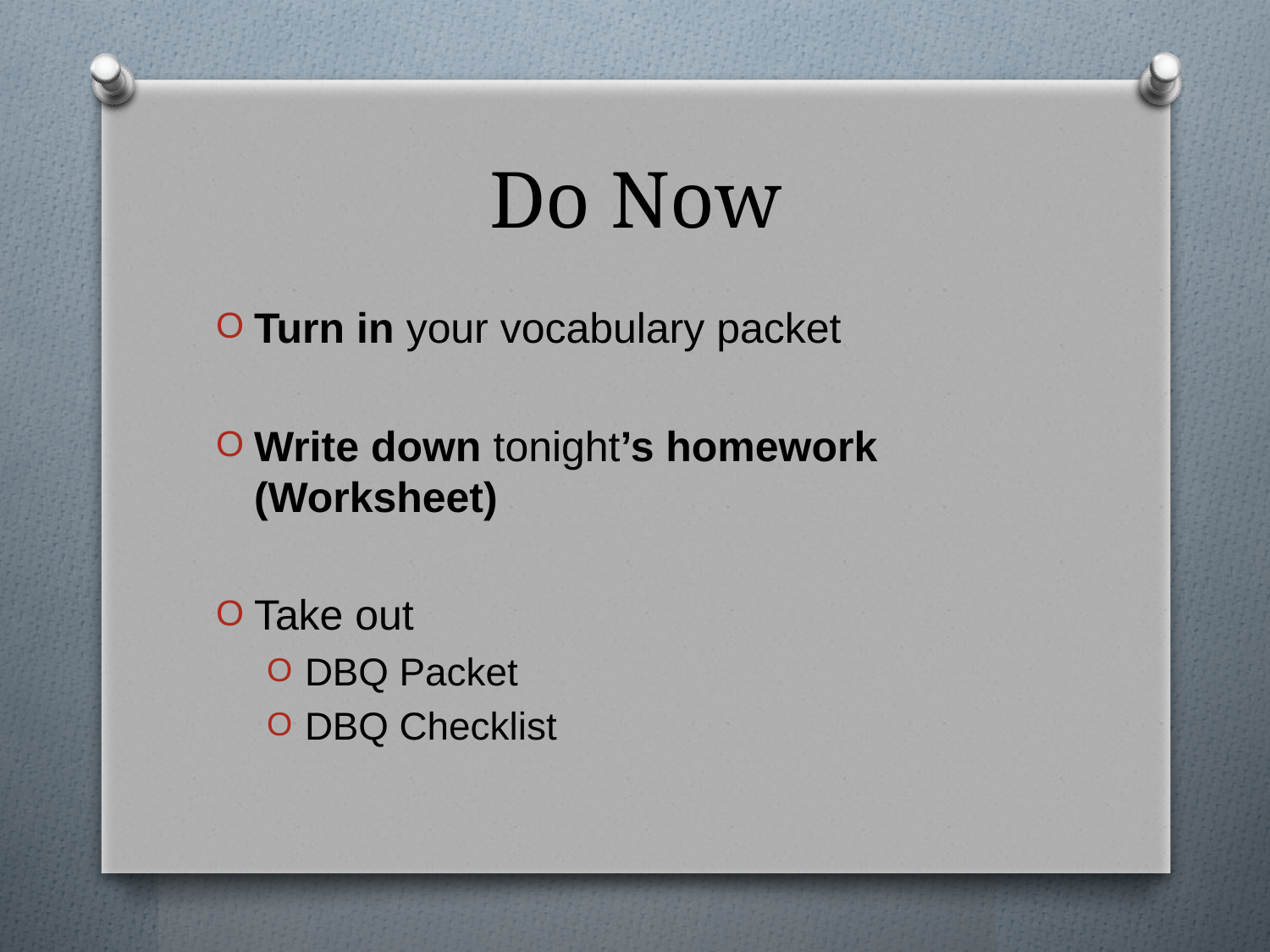

# Do Now
Turn in your vocabulary packet

Write down tonight’s homework (Worksheet)

Take out
DBQ Packet
DBQ Checklist